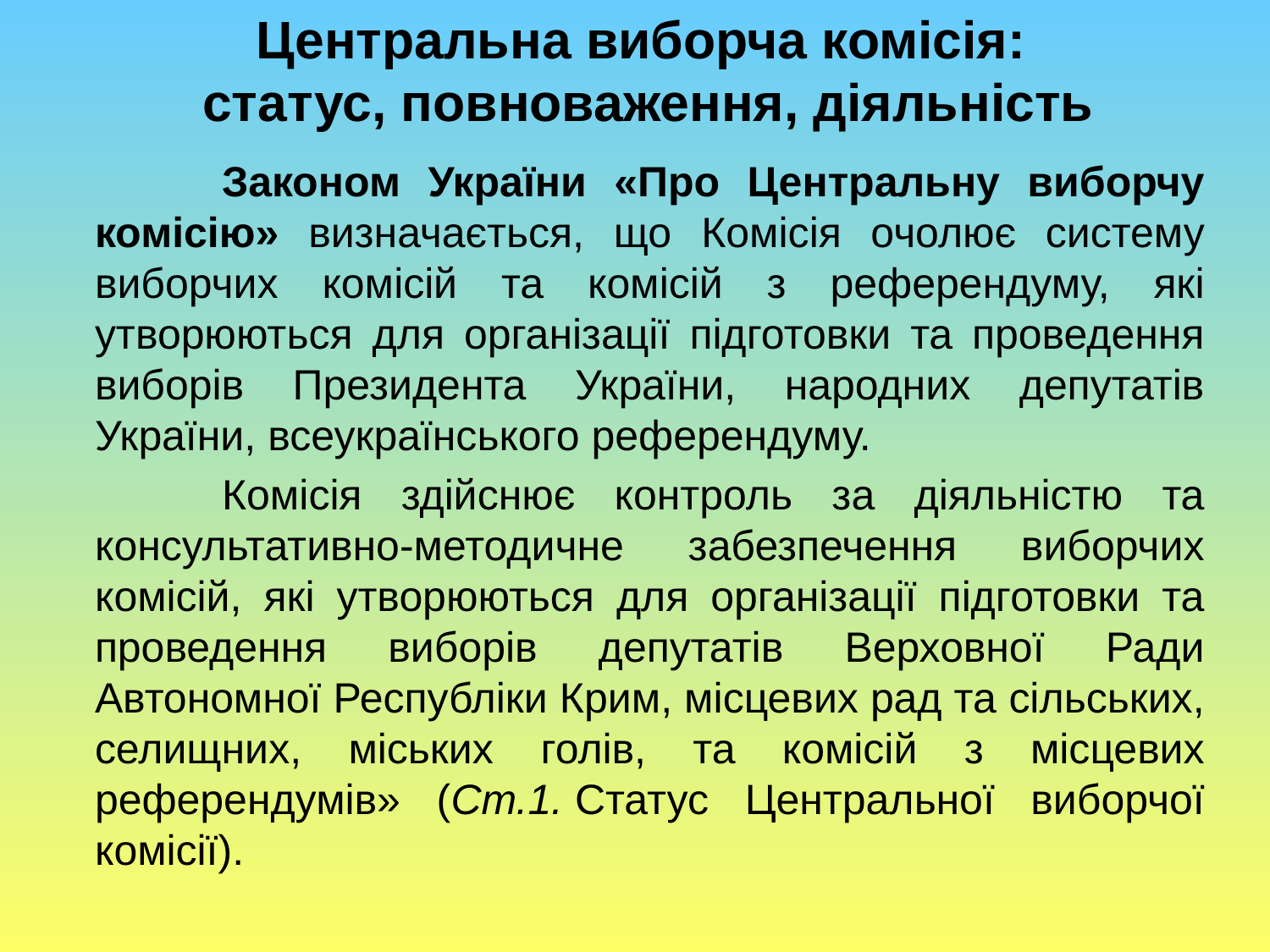

# Центральна виборча комісія: статус, повноваження, діяльність
		Законом України «Про Центральну виборчу комісію» визначається, що Комісія очолює систему виборчих комісій та комісій з референдуму, які утворюються для організації підготовки та проведення виборів Президента України, народних депутатів України, всеукраїнського референдуму.
		Комісія здійснює контроль за діяльністю та консультативно-методичне забезпечення виборчих комісій, які утворюються для організації підготовки та проведення виборів депутатів Верховної Ради Автономної Республіки Крим, місцевих рад та сільських, селищних, міських голів, та комісій з місцевих референдумів» (Ст.1. Статус Центральної виборчої комісії).